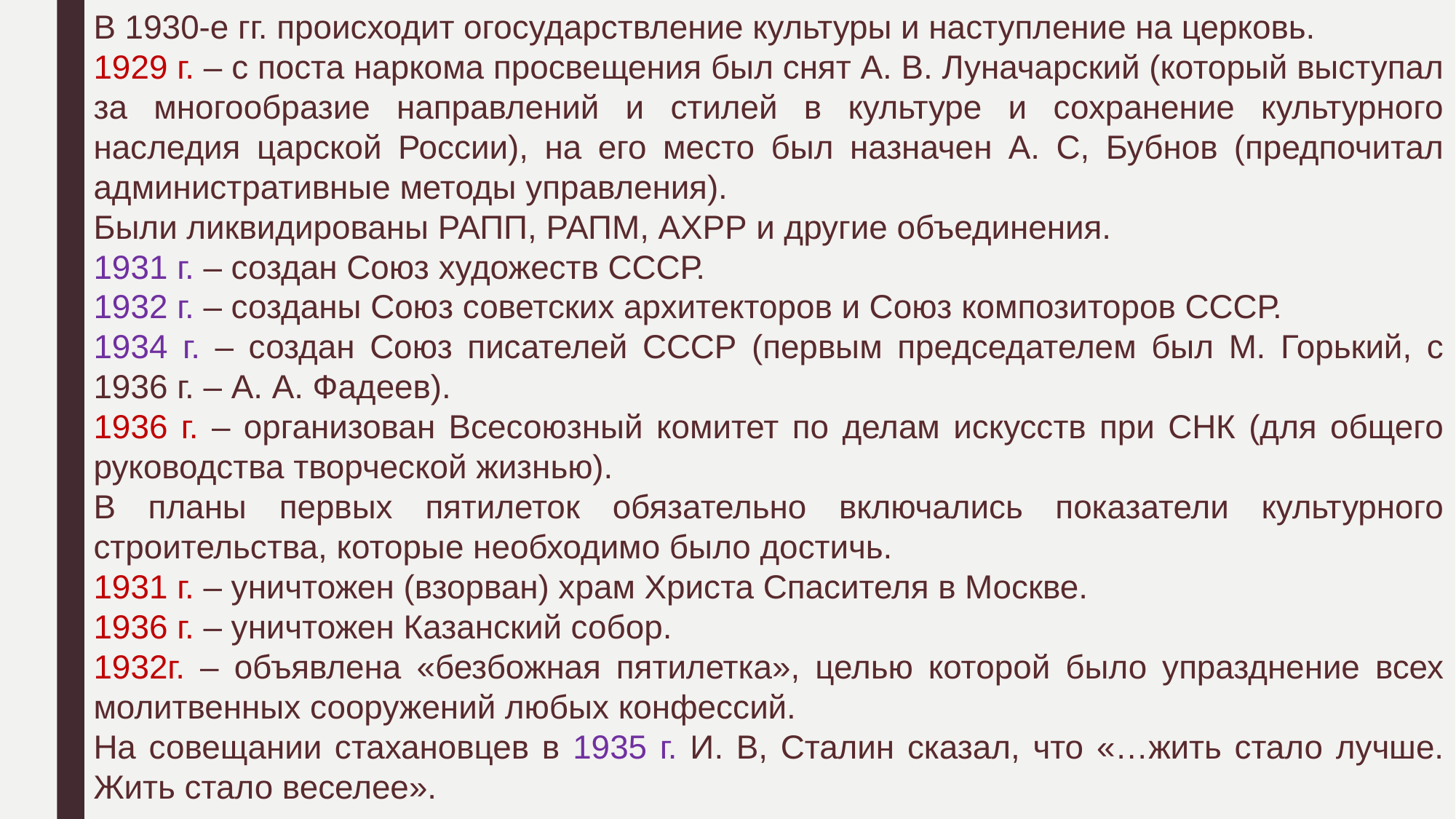

В 1930-е гг. происходит огосударствление культуры и наступление на церковь.
1929 г. – с поста наркома просвещения был снят А. В. Луначарский (который выступал за многообразие направлений и стилей в культуре и сохранение культурного наследия царской России), на его место был назначен А. С, Бубнов (предпочитал административные методы управления).
Были ликвидированы РАПП, РАПМ, АХРР и другие объединения.
1931 г. – создан Союз художеств СССР.
1932 г. – созданы Союз советских архитекторов и Союз композиторов СССР.
1934 г. – создан Союз писателей СССР (первым председателем был М. Горький, с 1936 г. – А. А. Фадеев).
1936 г. – организован Всесоюзный комитет по делам искусств при СНК (для общего руководства творческой жизнью).
В планы первых пятилеток обязательно включались показатели культурного строительства, которые необходимо было достичь.
1931 г. – уничтожен (взорван) храм Христа Спасителя в Москве.
1936 г. – уничтожен Казанский собор.
1932г. – объявлена «безбожная пятилетка», целью которой было упразднение всех молитвенных сооружений любых конфессий.
На совещании стахановцев в 1935 г. И. В, Сталин сказал, что «…жить стало лучше. Жить стало веселее».